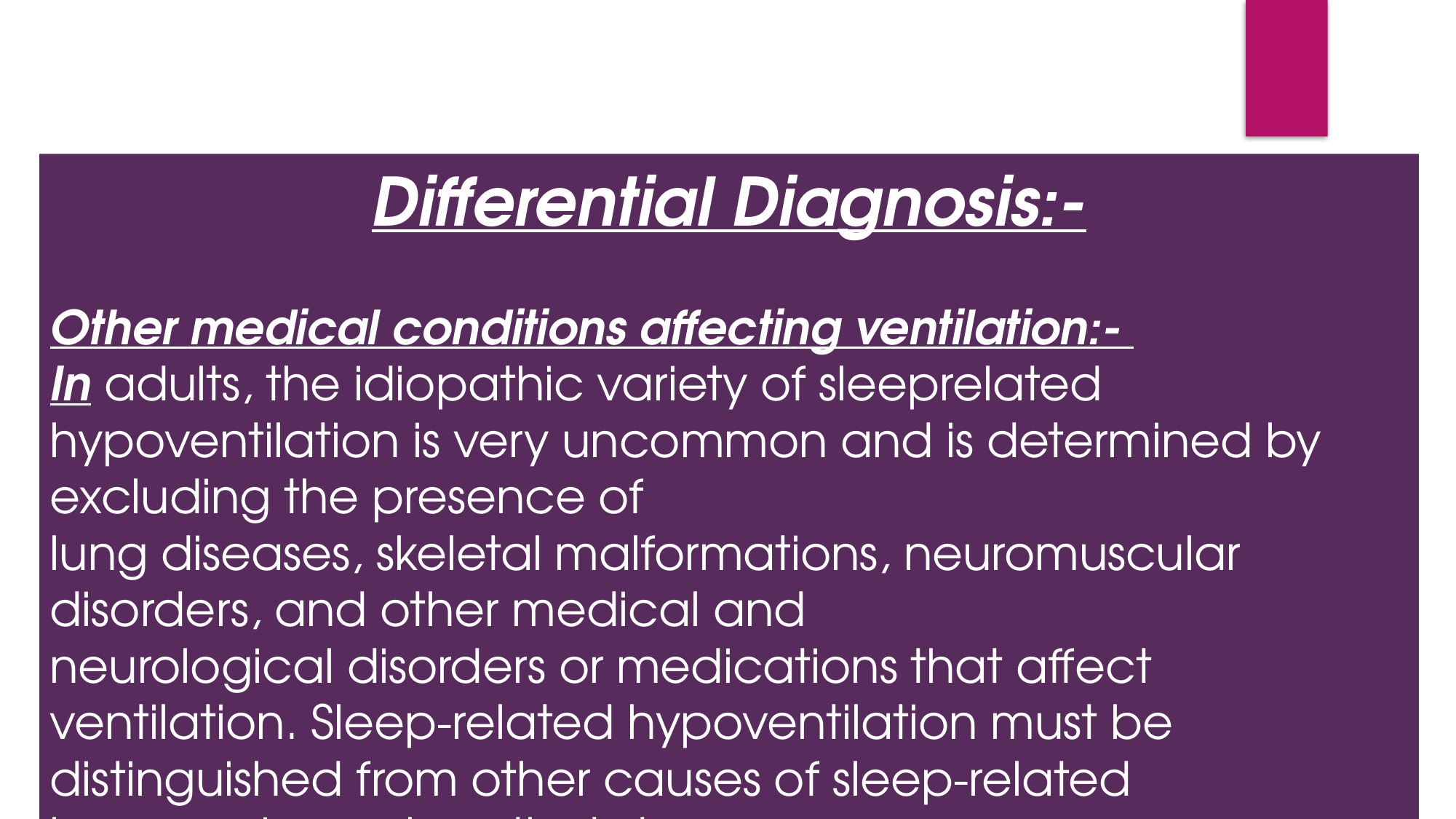

Differential Diagnosis:-

Other medical conditions affecting ventilation:-
In adults, the idiopathic variety of sleeprelated hypoventilation is very uncommon and is determined by excluding the presence of
lung diseases, skeletal malformations, neuromuscular disorders, and other medical and
neurological disorders or medications that affect ventilation. Sleep-related hypoventilation must be distinguished from other causes of sleep-related hypoxemia, such as that due
to lung disease.